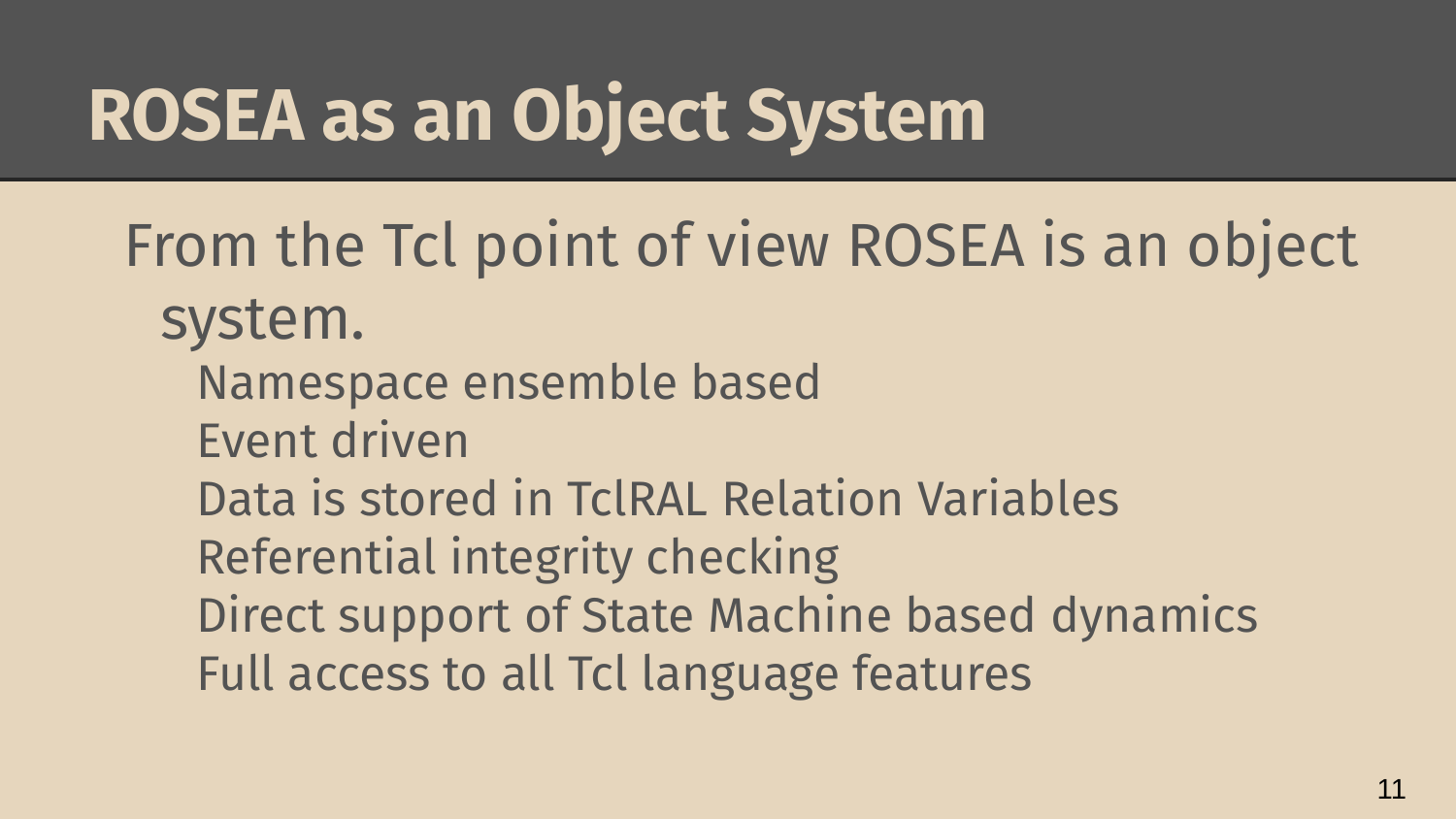

# ROSEA as an Object System
From the Tcl point of view ROSEA is an object system.
Namespace ensemble based
Event driven
Data is stored in TclRAL Relation Variables
Referential integrity checking
Direct support of State Machine based dynamics
Full access to all Tcl language features
11